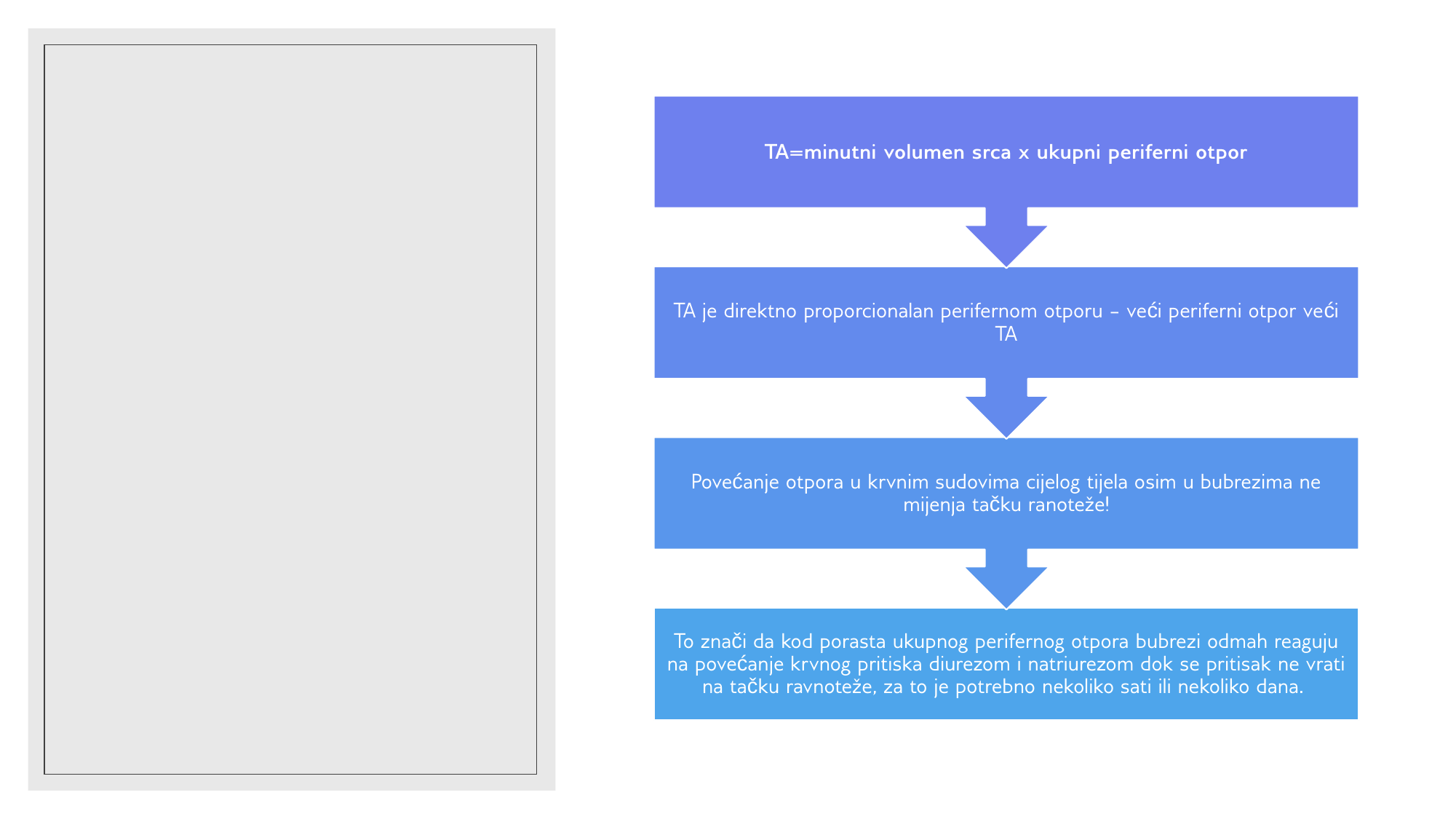

To znači da kod porasta ukupnog perifernog otpora bubrezi odmah reaguju na povećanje krvnog pritiska diurezom i natriurezom dok se pritisak ne vrati na tačku ravnoteže, za to je potrebno nekoliko sati ili nekoliko dana.
Povećanje otpora u krvnim sudovima cijelog tijela osim u bubrezima ne mijenja tačku ranoteže!
TA je direktno proporcionalan perifernom otporu – veći periferni otpor veći TA
TA=minutni volumen srca x ukupni periferni otpor